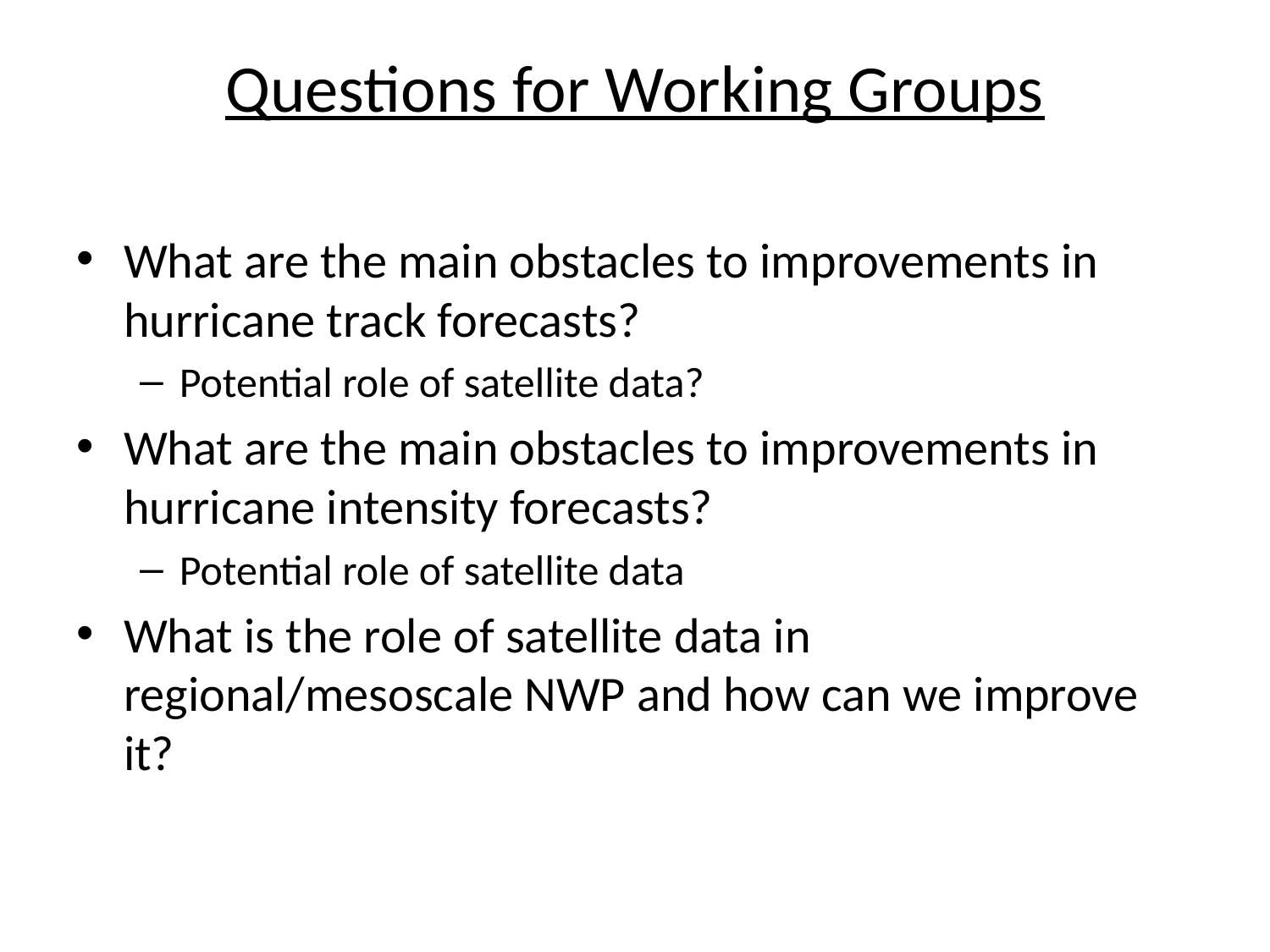

# Questions for Working Groups
What are the main obstacles to improvements in hurricane track forecasts?
Potential role of satellite data?
What are the main obstacles to improvements in hurricane intensity forecasts?
Potential role of satellite data
What is the role of satellite data in regional/mesoscale NWP and how can we improve it?